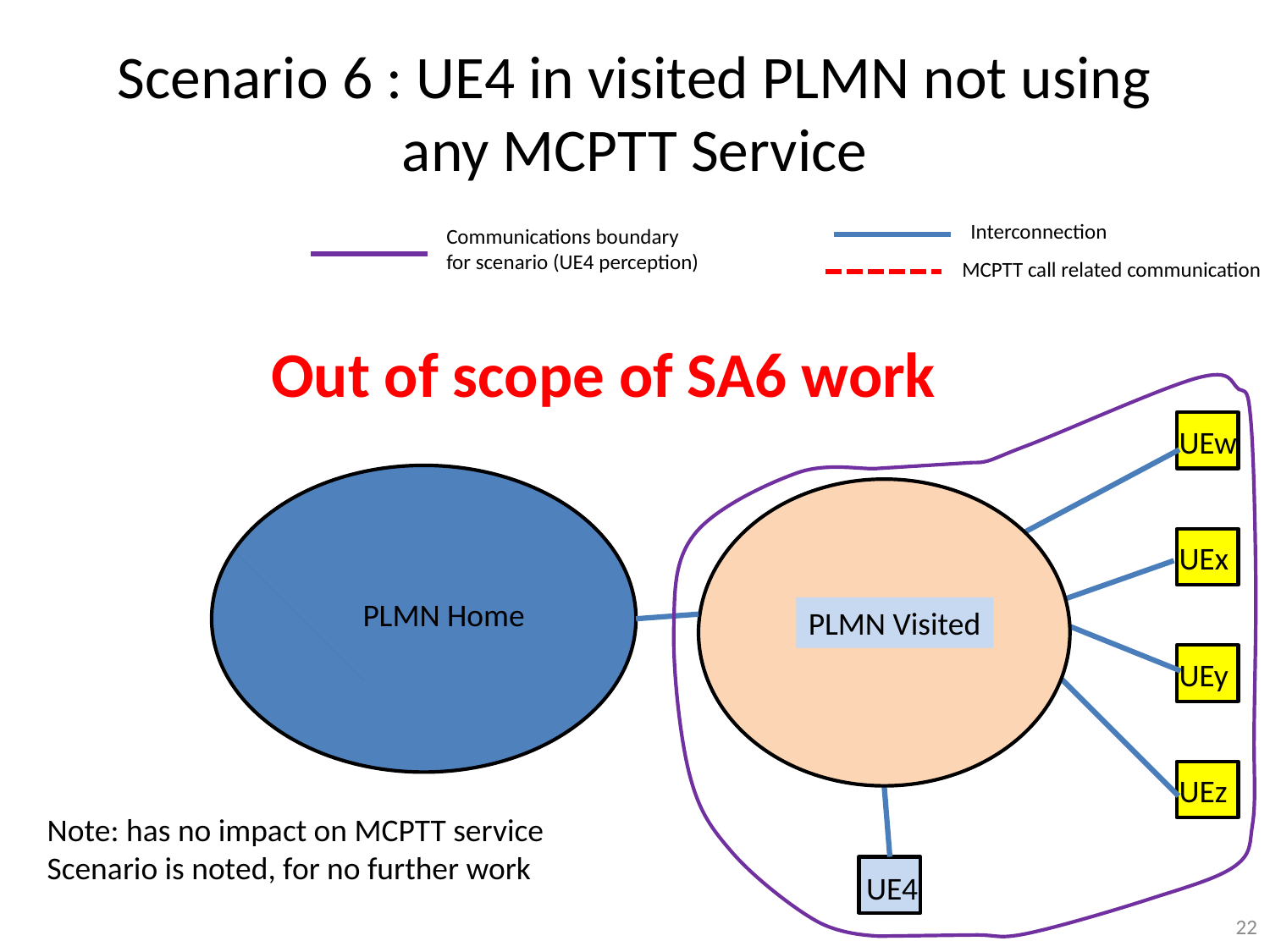

# Scenario 6 : UE4 in visited PLMN not using any MCPTT Service
Interconnection
Communications boundary for scenario (UE4 perception)
MCPTT call related communication
Out of scope of SA6 work

UEw

UEx
PLMN Home
PLMN Visited

UEy

UEz
Note: has no impact on MCPTT service
Scenario is noted, for no further work

UE4
22